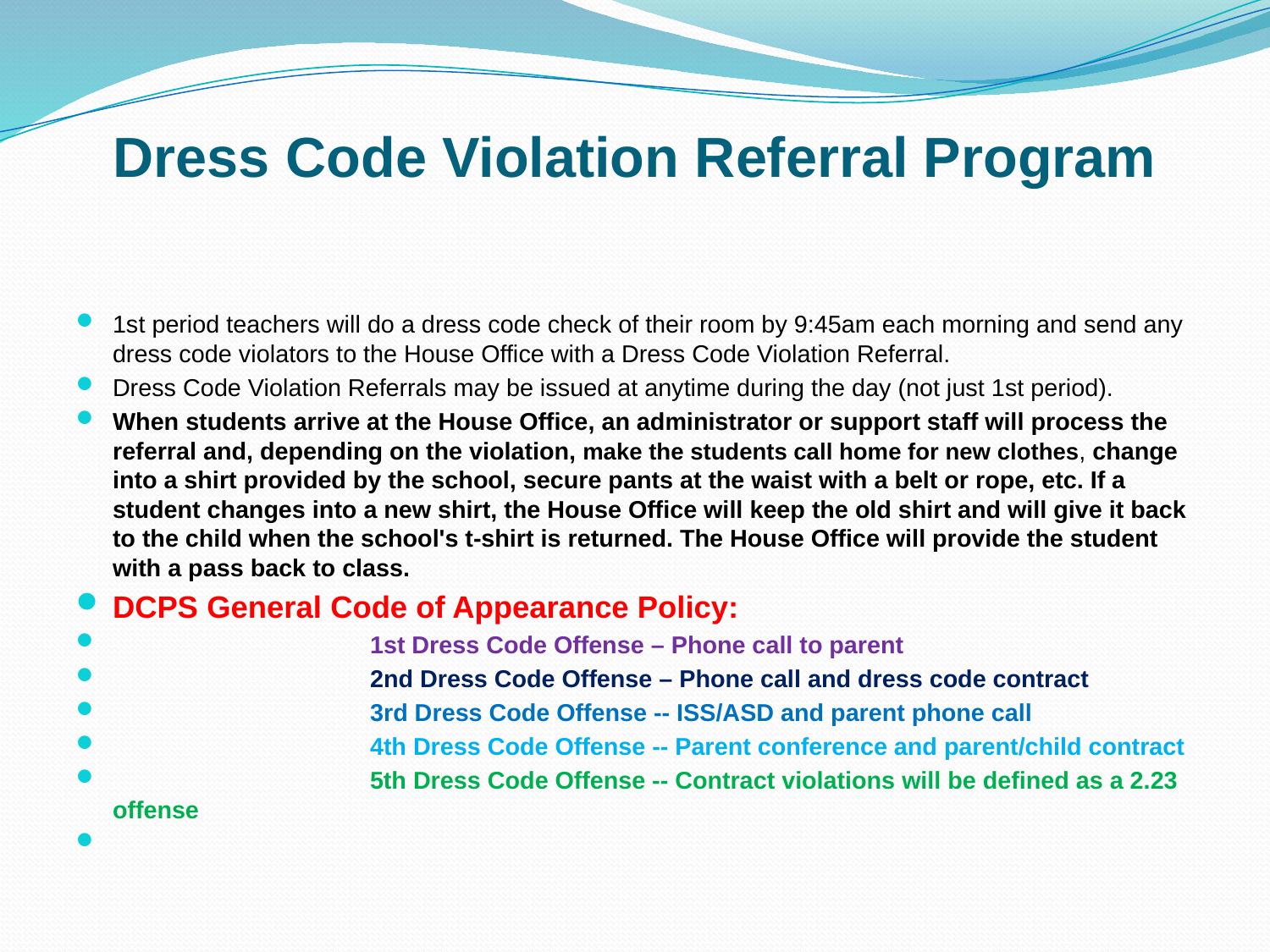

# Dress Code Violation Referral Program

1st period teachers will do a dress code check of their room by 9:45am each morning and send any dress code violators to the House Office with a Dress Code Violation Referral.
Dress Code Violation Referrals may be issued at anytime during the day (not just 1st period).
When students arrive at the House Office, an administrator or support staff will process the referral and, depending on the violation, make the students call home for new clothes, change into a shirt provided by the school, secure pants at the waist with a belt or rope, etc. If a student changes into a new shirt, the House Office will keep the old shirt and will give it back to the child when the school's t-shirt is returned. The House Office will provide the student with a pass back to class.
DCPS General Code of Appearance Policy:
                                      1st Dress Code Offense – Phone call to parent
                                      2nd Dress Code Offense – Phone call and dress code contract
                                      3rd Dress Code Offense -- ISS/ASD and parent phone call
                                      4th Dress Code Offense -- Parent conference and parent/child contract
                                      5th Dress Code Offense -- Contract violations will be defined as a 2.23 offense